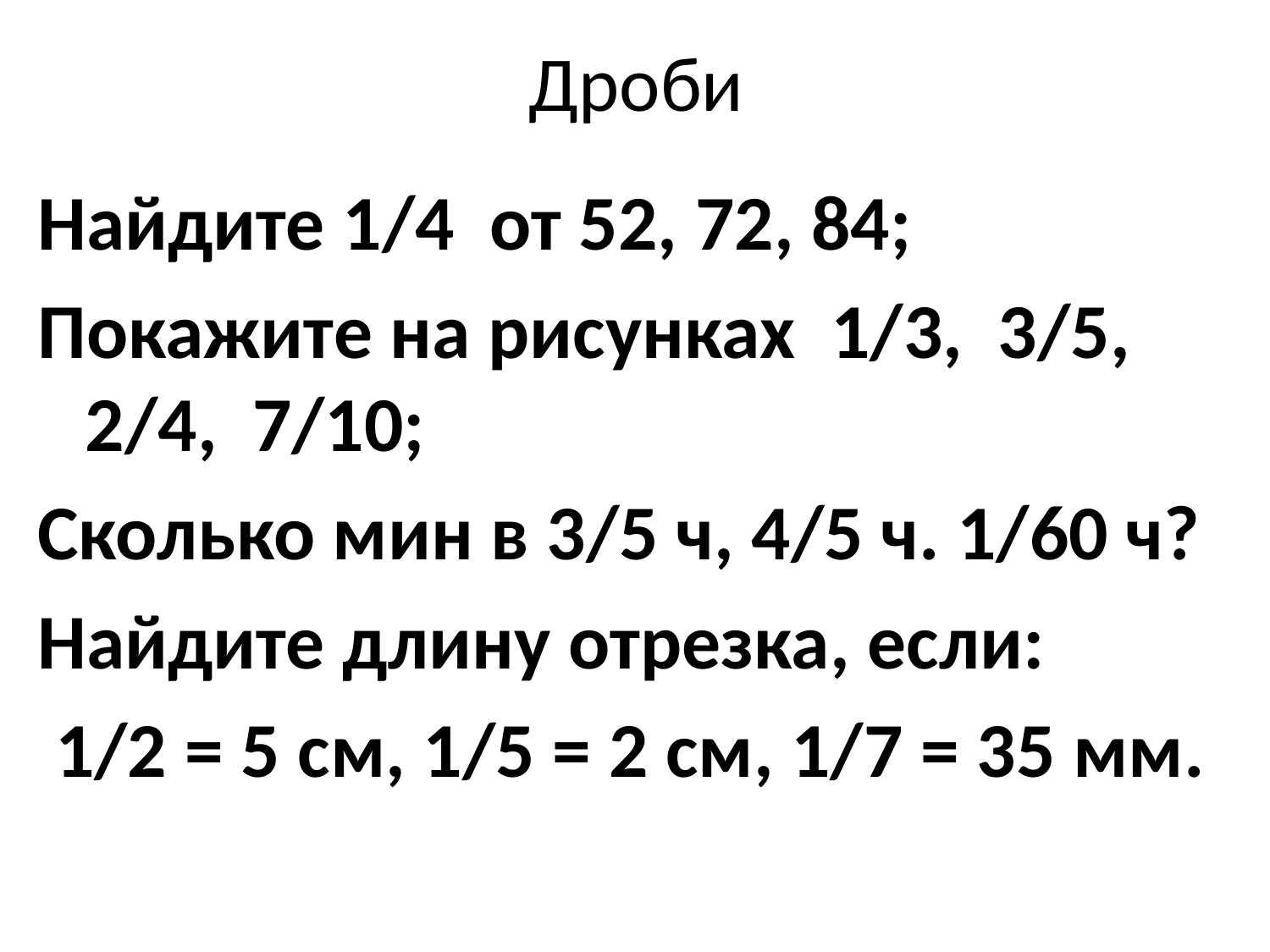

# Дроби
Найдите 1/4  от 52, 72, 84;
Покажите на рисунках  1/3,  3/5, 2/4,  7/10;
Сколько мин в 3/5 ч, 4/5 ч. 1/60 ч?
Найдите длину отрезка, если:
 1/2 = 5 см, 1/5 = 2 см, 1/7 = 35 мм.